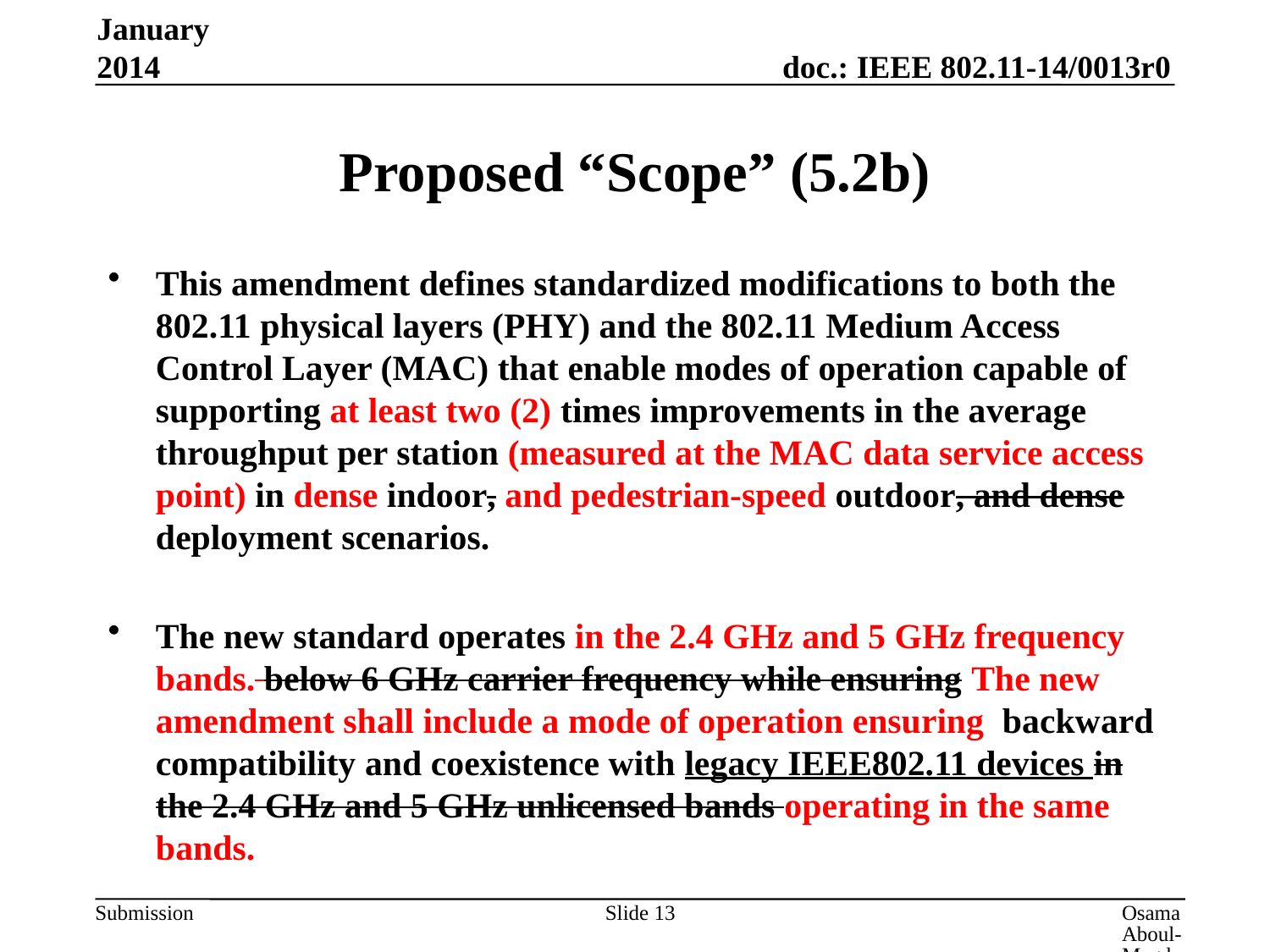

January 2014
# Proposed “Scope” (5.2b)
This amendment defines standardized modifications to both the 802.11 physical layers (PHY) and the 802.11 Medium Access Control Layer (MAC) that enable modes of operation capable of supporting at least two (2) times improvements in the average throughput per station (measured at the MAC data service access point) in dense indoor, and pedestrian-speed outdoor, and dense deployment scenarios.

The new standard operates in the 2.4 GHz and 5 GHz frequency bands. below 6 GHz carrier frequency while ensuring The new amendment shall include a mode of operation ensuring  backward compatibility and coexistence with legacy IEEE802.11 devices in the 2.4 GHz and 5 GHz unlicensed bands operating in the same bands.
Slide 13
Osama Aboul-Magd, Huawei Technologies